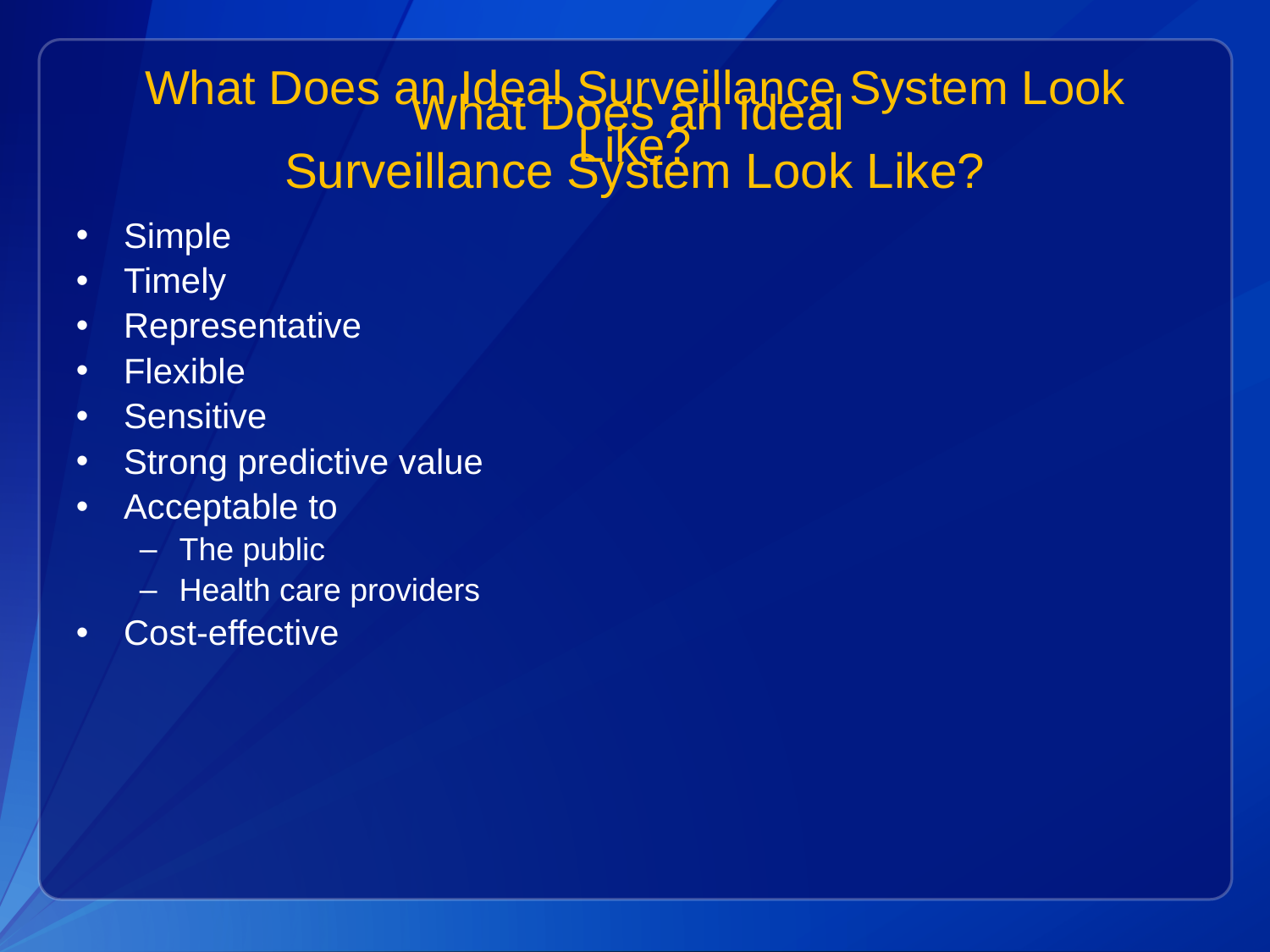

What Does an Ideal Surveillance System Look Like?
What Does an Ideal
Surveillance System Look Like?
Simple
Timely
Representative
Flexible
Sensitive
Strong predictive value
Acceptable to
The public
Health care providers
Cost-effective